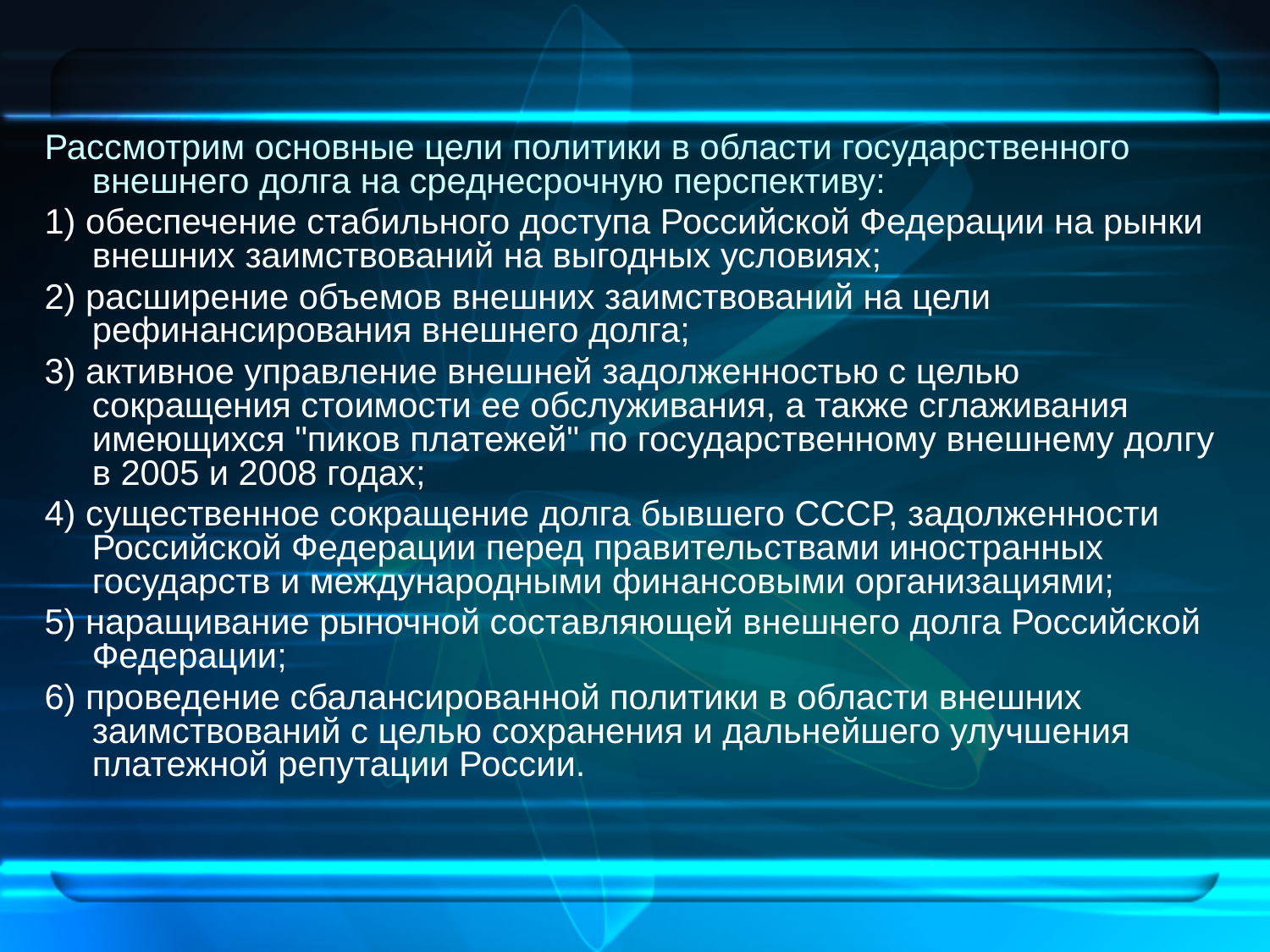

Рассмотрим основные цели политики в области государственного внешнего долга на среднесрочную перспективу:
1) обеспечение стабильного доступа Российской Федерации на рынки внешних заимствований на выгодных условиях;
2) расширение объемов внешних заимствований на цели рефинансирования внешнего долга;
3) активное управление внешней задолженностью с целью сокращения стоимости ее обслуживания, а также сглаживания имеющихся "пиков платежей" по государственному внешнему долгу в 2005 и 2008 годах;
4) существенное сокращение долга бывшего СССР, задолженности Российской Федерации перед правительствами иностранных государств и международными финансовыми организациями;
5) наращивание рыночной составляющей внешнего долга Российской Федерации;
6) проведение сбалансированной политики в области внешних заимствований с целью сохранения и дальнейшего улучшения платежной репутации России.